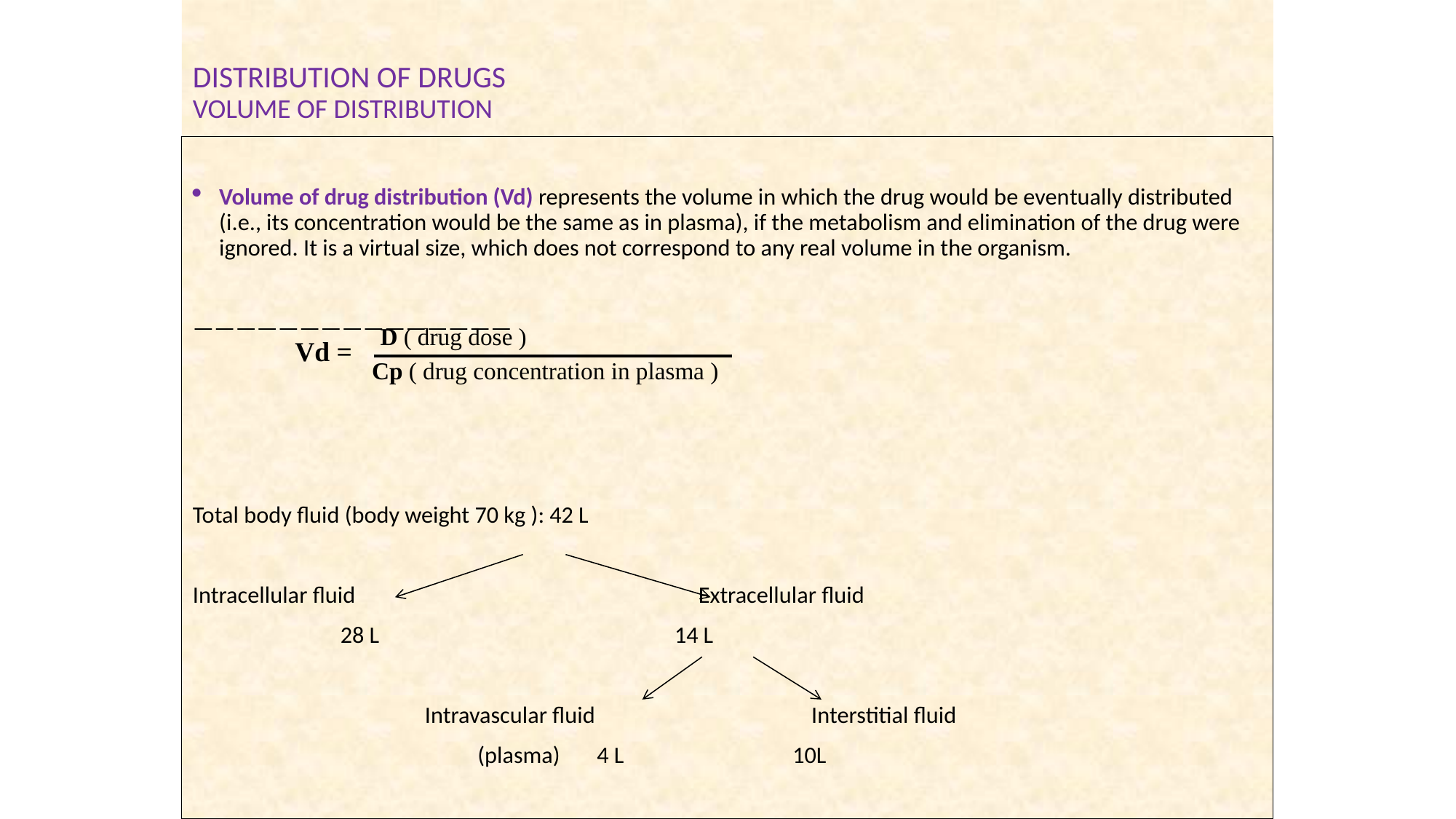

# DISTRIBUTION OF DRUGS VOLUME OF DISTRIBUTION

Volume of drug distribution (Vd) represents the volume in which the drug would be eventually distributed (i.e., its concentration would be the same as in plasma), if the metabolism and elimination of the drug were ignored. It is a virtual size, which does not correspond to any real volume in the organism.

———————————————

Total body fluid (body weight 70 kg ): 42 L

Intracellular fluid                                                                 Extracellular fluid
                            28 L                                                        14 L

                                            Intravascular fluid                                         Interstitial fluid
                                                      (plasma)       4 L                                10L

D ( drug dose )
Vd =
          Cp ( drug concentration in plasma )